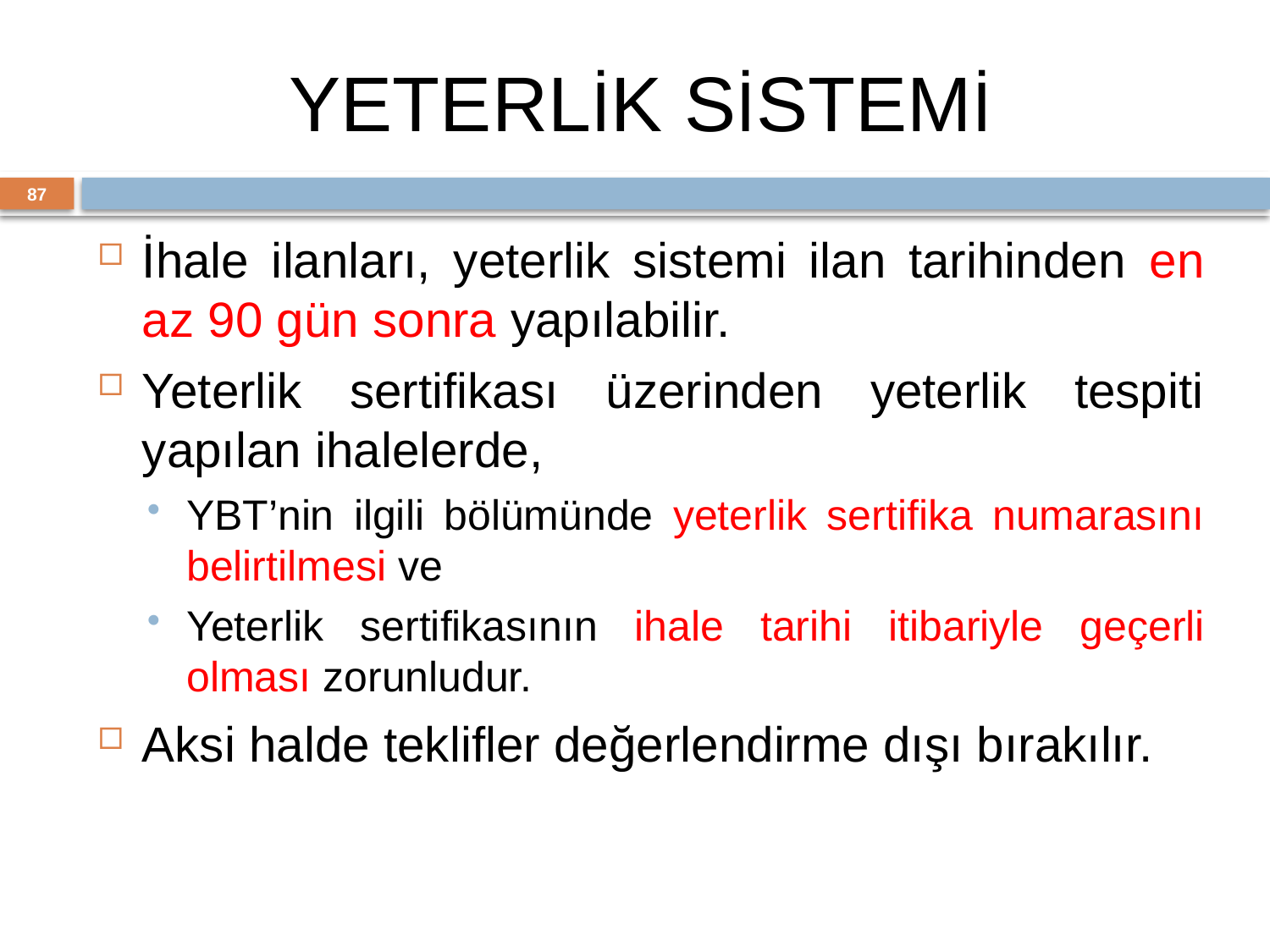

# YETERLİK SİSTEMİ
87
İhale ilanları, yeterlik sistemi ilan tarihinden en az 90 gün sonra yapılabilir.
Yeterlik sertifikası üzerinden yeterlik tespiti yapılan ihalelerde,
YBT’nin ilgili bölümünde yeterlik sertifika numarasını belirtilmesi ve
Yeterlik sertifikasının ihale tarihi itibariyle geçerli olması zorunludur.
Aksi halde teklifler değerlendirme dışı bırakılır.